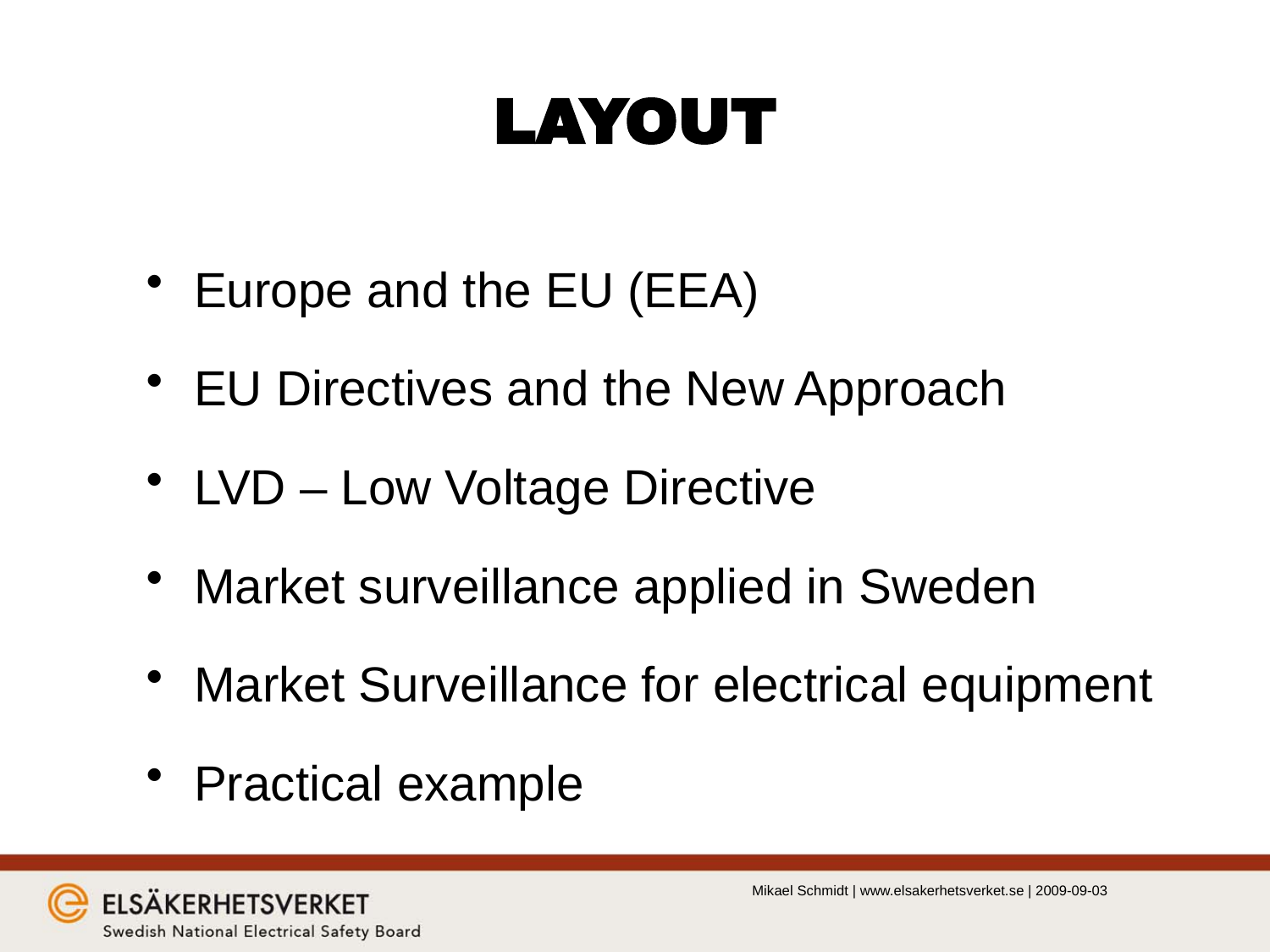

# LAYOUT
Europe and the EU (EEA)
EU Directives and the New Approach
LVD – Low Voltage Directive
Market surveillance applied in Sweden
Market Surveillance for electrical equipment
Practical example

Mikael Schmidt | www.elsakerhetsverket.se | 2009-09-03